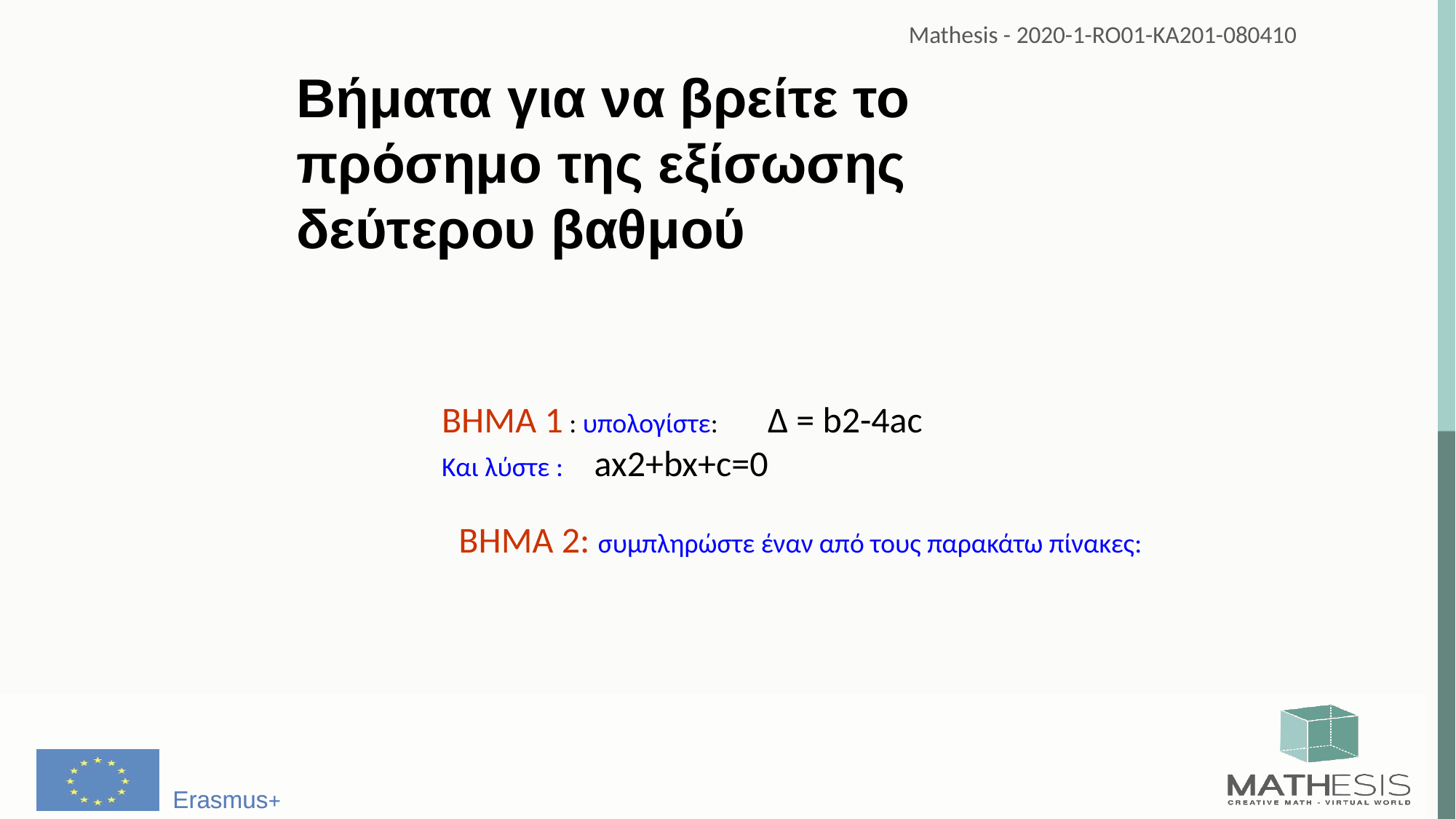

Βήματα για να βρείτε το πρόσημο της εξίσωσης δεύτερου βαθμού

ΒΉΜΑ 1 : υπολογίστε:        Δ = b2-4ac
Και λύστε :     ax2+bx+c=0
ΒΉΜΑ 2: συμπληρώστε έναν από τους παρακάτω πίνακες: